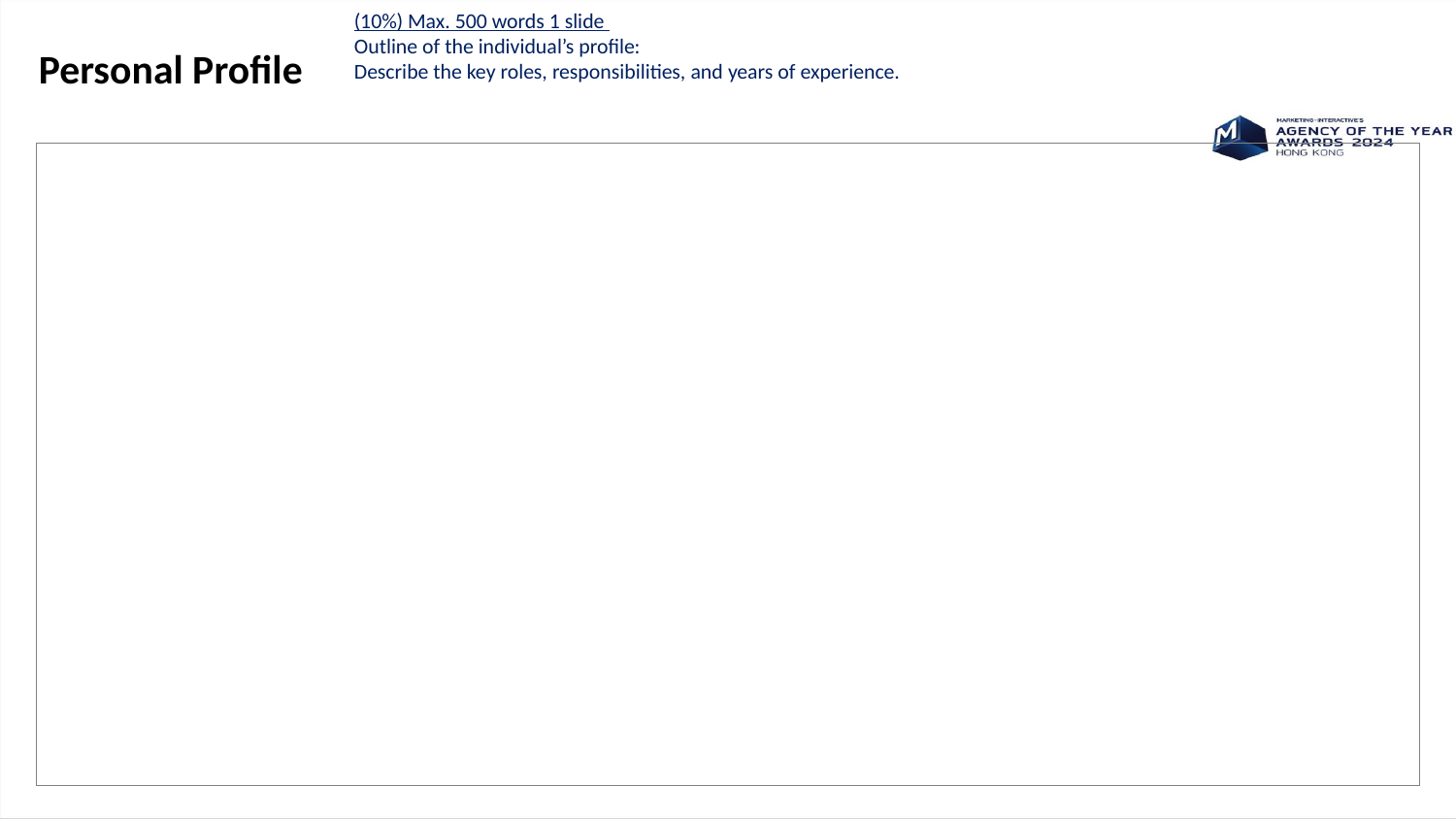

Personal Profile
(10%) Max. 500 words 1 slide
Outline of the individual’s profile:
Describe the key roles, responsibilities, and years of experience.
|  |
| --- |